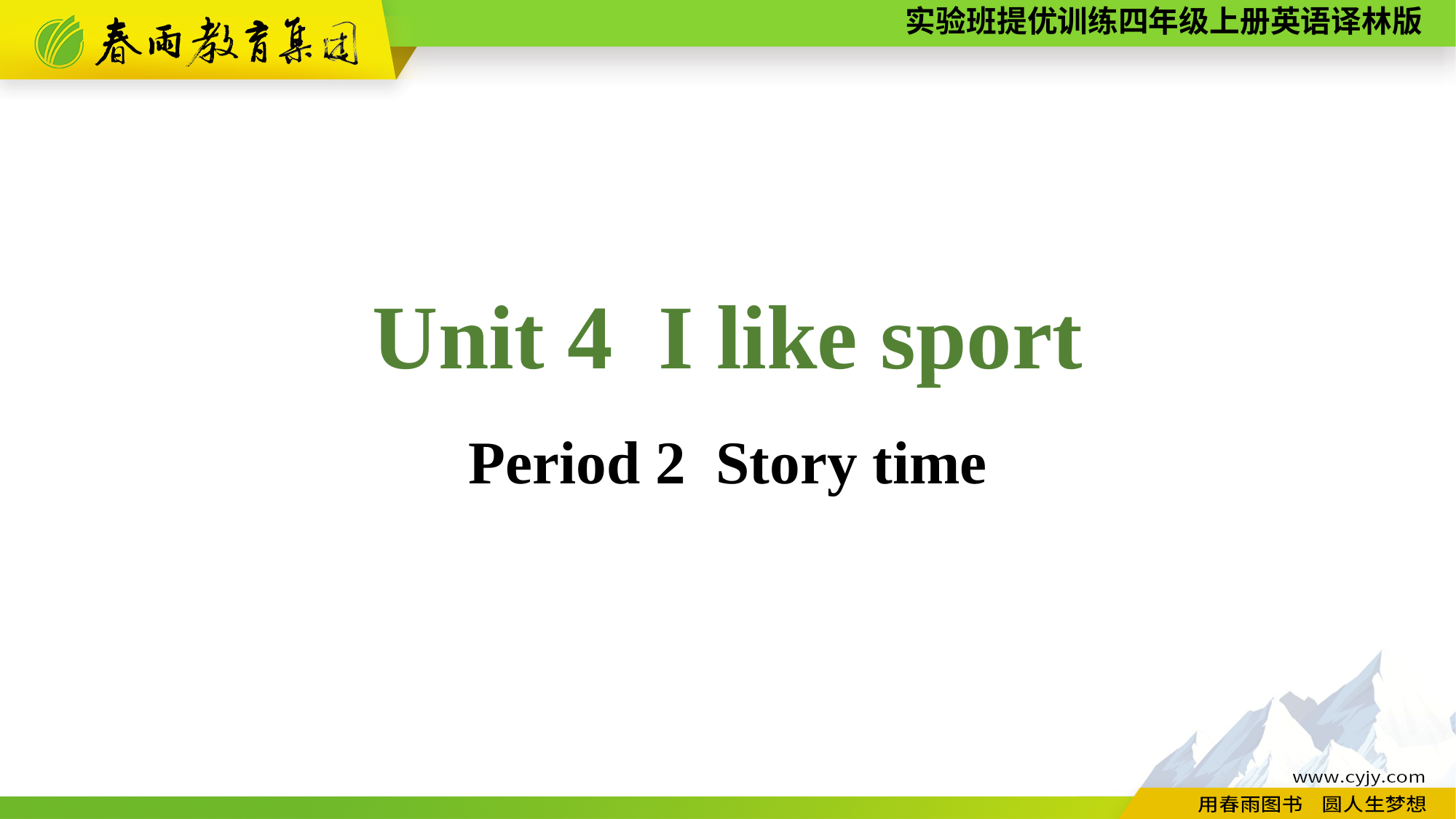

Unit 4  I like sport
Period 2  Story time